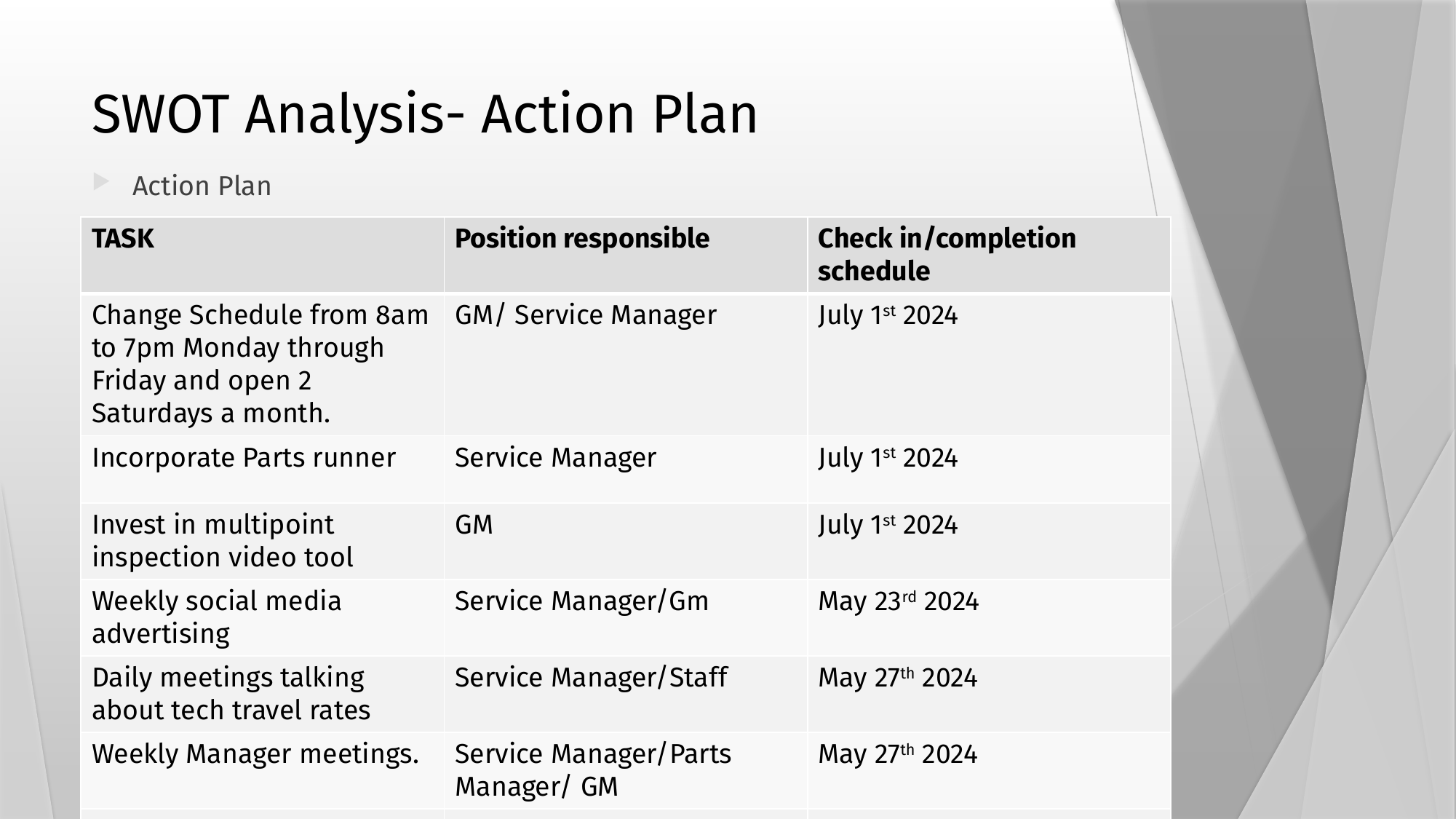

# SWOT Analysis- Action Plan
Action Plan

| TASK | Position responsible | Check in/completion schedule |
| --- | --- | --- |
| Change Schedule from 8am to 7pm Monday through Friday and open 2 Saturdays a month. | GM/ Service Manager | July 1st 2024 |
| Incorporate Parts runner | Service Manager | July 1st 2024 |
| Invest in multipoint inspection video tool | GM | July 1st 2024 |
| Weekly social media advertising | Service Manager/Gm | May 23rd 2024 |
| Daily meetings talking about tech travel rates | Service Manager/Staff | May 27th 2024 |
| Weekly Manager meetings. | Service Manager/Parts Manager/ GM | May 27th 2024 |
|  |  |  |